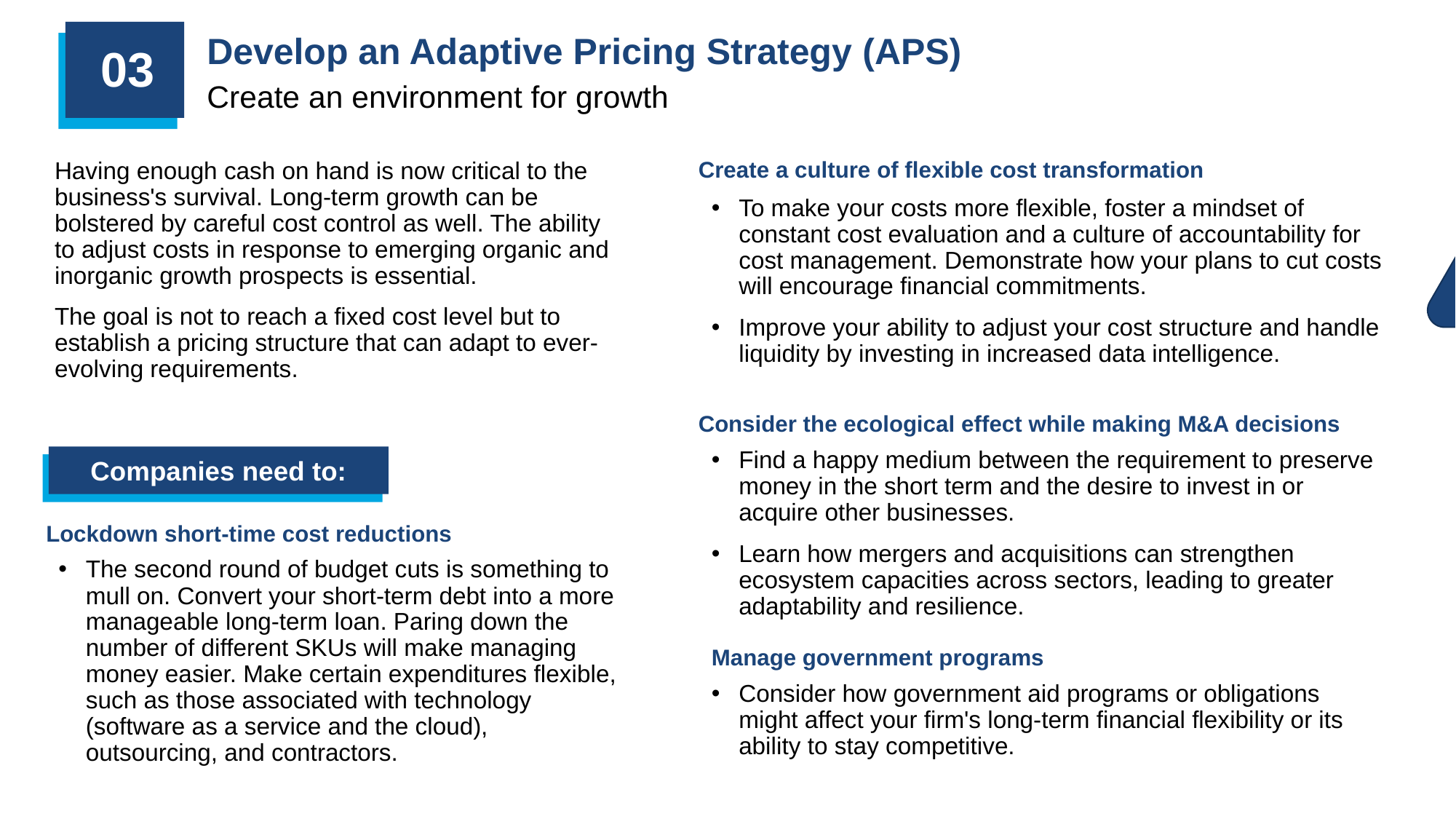

Statement

03
# Develop an Adaptive Pricing Strategy (APS)
Create an environment for growth
Supporting
arguments
Having enough cash on hand is now critical to the business's survival. Long-term growth can be bolstered by careful cost control as well. The ability to adjust costs in response to emerging organic and inorganic growth prospects is essential.
The goal is not to reach a fixed cost level but to establish a pricing structure that can adapt to ever-evolving requirements.
Create a culture of flexible cost transformation
To make your costs more flexible, foster a mindset of constant cost evaluation and a culture of accountability for cost management. Demonstrate how your plans to cut costs will encourage financial commitments.
Improve your ability to adjust your cost structure and handle liquidity by investing in increased data intelligence.

Additional data or insight
Consider the ecological effect while making M&A decisions
Find a happy medium between the requirement to preserve money in the short term and the desire to invest in or acquire other businesses.
Learn how mergers and acquisitions can strengthen ecosystem capacities across sectors, leading to greater adaptability and resilience.

Companies need to:

Lockdown short-time cost reductions
The second round of budget cuts is something to mull on. Convert your short-term debt into a more manageable long-term loan. Paring down the number of different SKUs will make managing money easier. Make certain expenditures flexible, such as those associated with technology (software as a service and the cloud), outsourcing, and contractors.
Manage government programs
Consider how government aid programs or obligations might affect your firm's long-term financial flexibility or its ability to stay competitive.